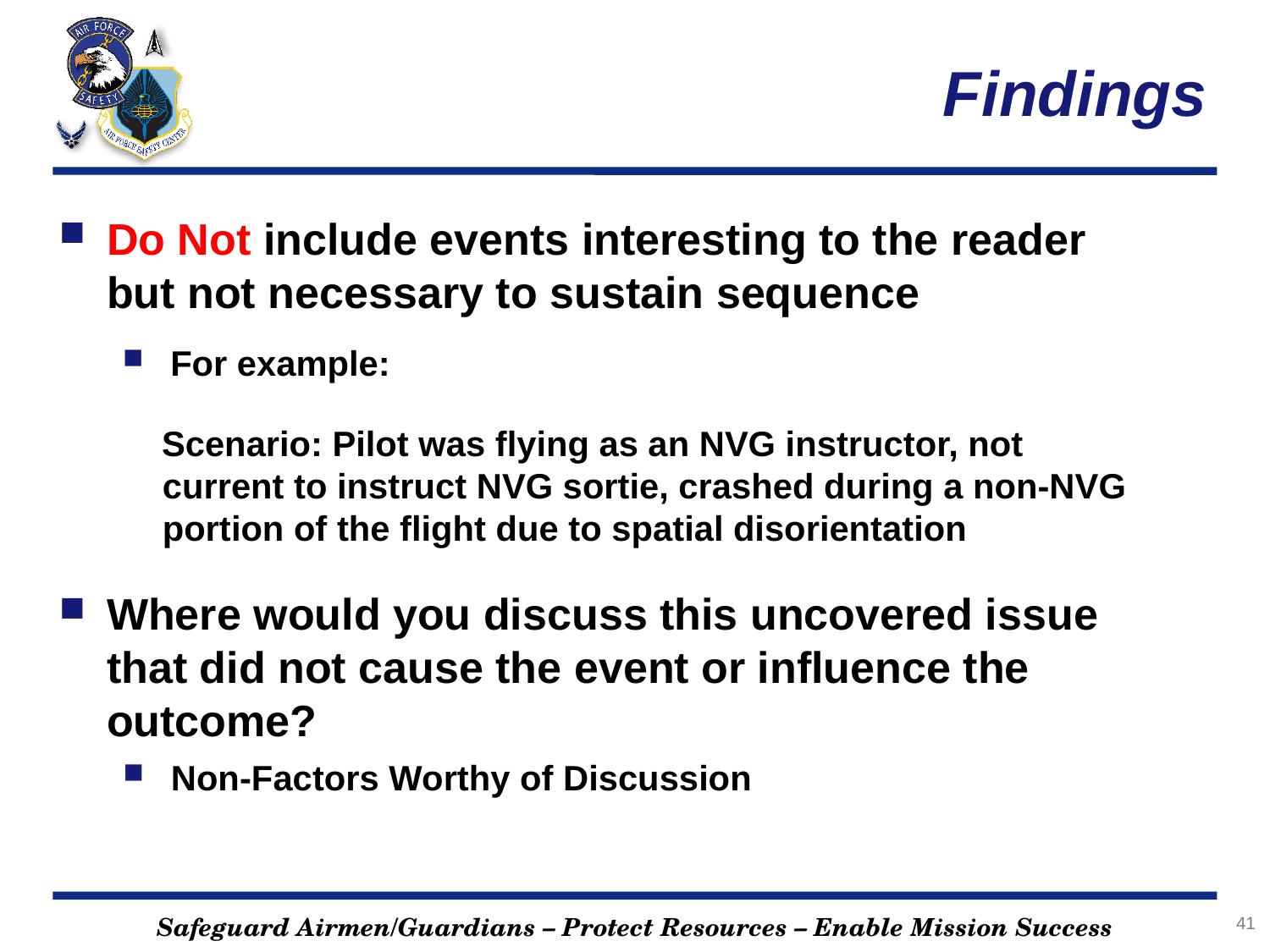

# Findings
Do Not include events interesting to the reader but not necessary to sustain sequence
For example:

    Scenario: Pilot was flying as an NVG instructor, not current to instruct NVG sortie, crashed during a non-NVG portion of the flight due to spatial disorientation

Where would you discuss this uncovered issue that did not cause the event or influence the outcome?
Non-Factors Worthy of Discussion

41